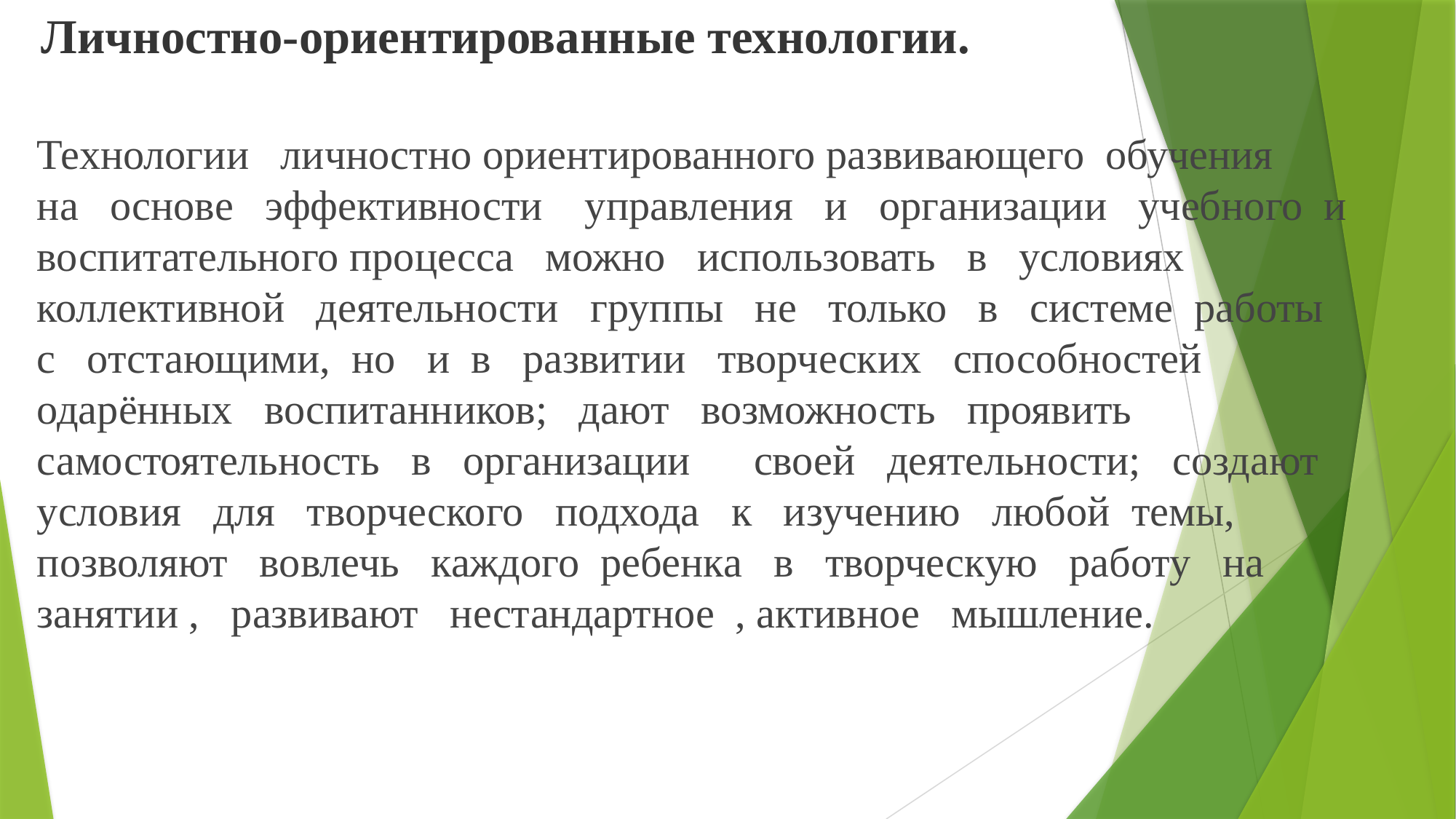

Личностно-ориентированные технологии.
Технологии   личностно ориентированного развивающего  обучения   на   основе   эффективности    управления   и   организации   учебного  и воспитательного процесса   можно   использовать   в   условиях   коллективной   деятельности   группы   не   только   в   системе  работы   с   отстающими,  но   и  в   развитии   творческих   способностей   одарённых   воспитанников;   дают   возможность   проявить   самостоятельность   в   организации      своей   деятельности;   создают   условия   для   творческого   подхода   к   изучению   любой  темы,   позволяют   вовлечь   каждого  ребенка   в   творческую   работу   на   занятии ,   развивают   нестандартное  , активное   мышление.